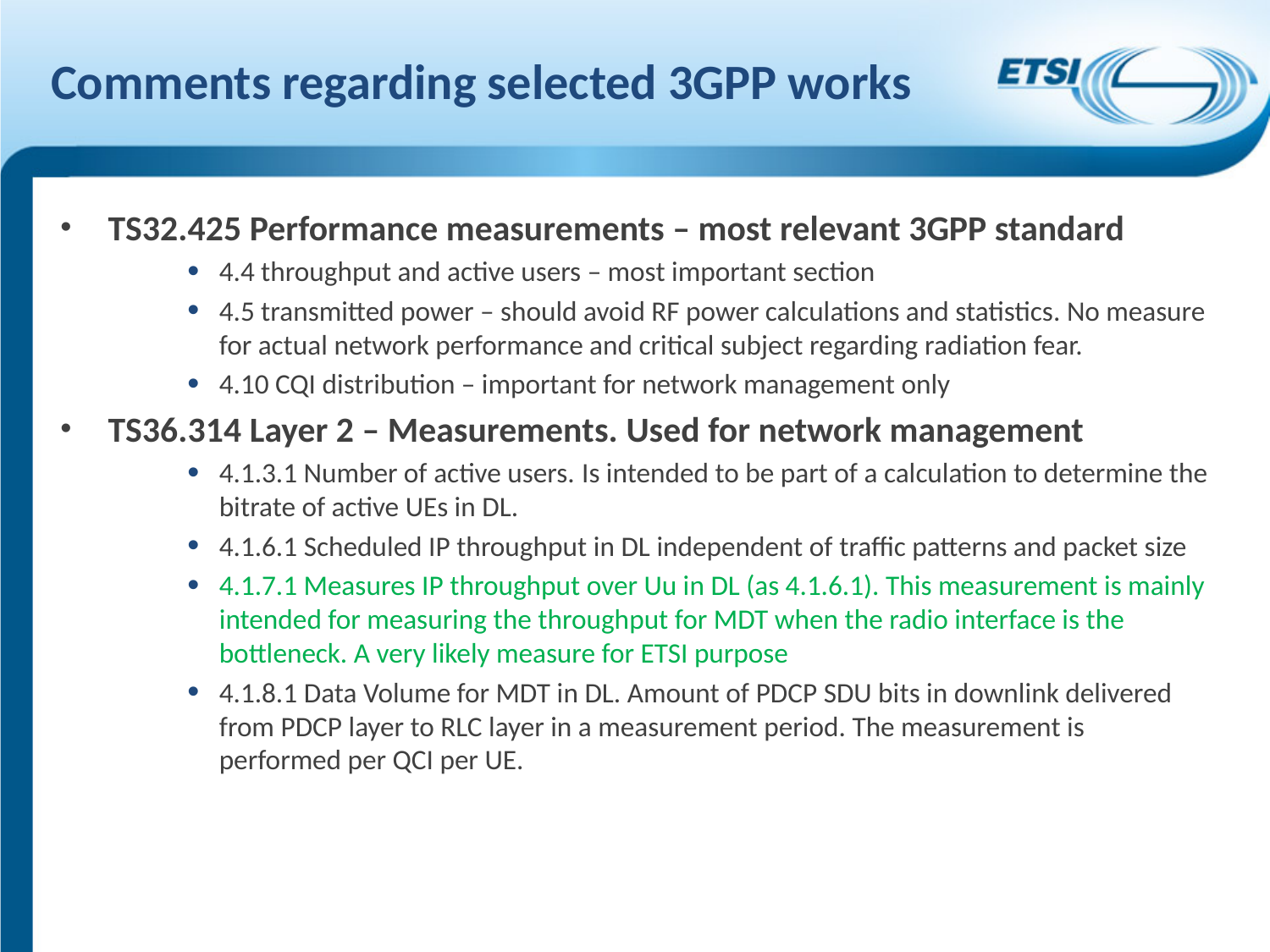

# Comments regarding selected 3GPP works
TS32.425 Performance measurements – most relevant 3GPP standard
4.4 throughput and active users – most important section
4.5 transmitted power – should avoid RF power calculations and statistics. No measure for actual network performance and critical subject regarding radiation fear.
4.10 CQI distribution – important for network management only
TS36.314 Layer 2 – Measurements. Used for network management
4.1.3.1 Number of active users. Is intended to be part of a calculation to determine the bitrate of active UEs in DL.
4.1.6.1 Scheduled IP throughput in DL independent of traffic patterns and packet size
4.1.7.1 Measures IP throughput over Uu in DL (as 4.1.6.1). This measurement is mainly intended for measuring the throughput for MDT when the radio interface is the bottleneck. A very likely measure for ETSI purpose
4.1.8.1 Data Volume for MDT in DL. Amount of PDCP SDU bits in downlink delivered from PDCP layer to RLC layer in a measurement period. The measurement is performed per QCI per UE.